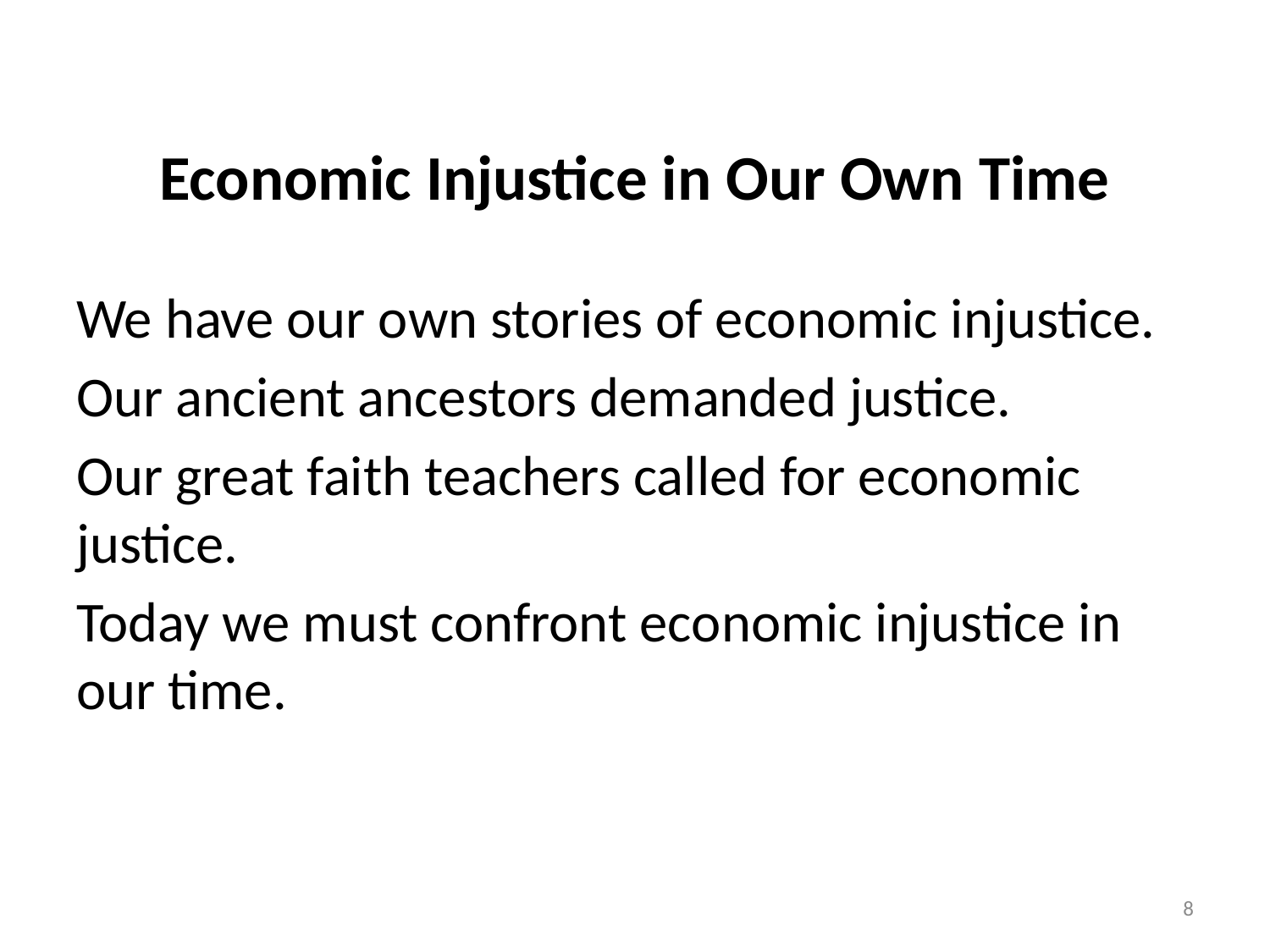

# Economic Injustice in Our Own Time
We have our own stories of economic injustice.
Our ancient ancestors demanded justice.
Our great faith teachers called for economic justice.
Today we must confront economic injustice in our time.
8